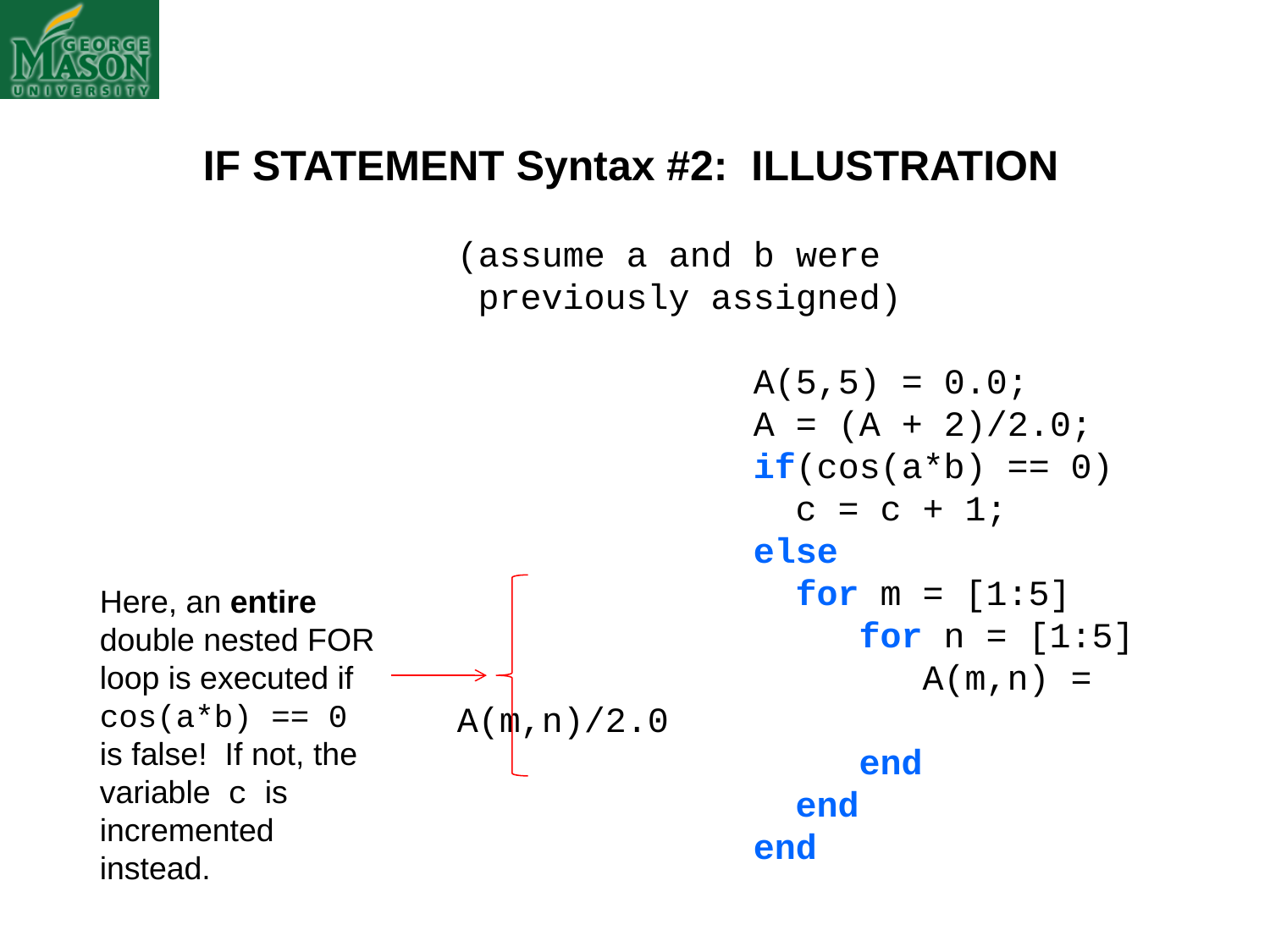

IF STATEMENT Syntax #2:  ILLUSTRATION

(assume a and b were
 previously assigned)

		  A(5,5) = 0.0;
		  A = (A + 2)/2.0;
		  if(cos(a*b) == 0)
	          c = c + 1;
		  else
		    for m = [1:5]
		       for n = [1:5]
			    A(m,n) = A(m,n)/2.0
		       end
		    end
		  end
Here, an entire double nested FOR loop is executed if cos(a*b) == 0
is false!  If not, the variable  c  is incremented instead.